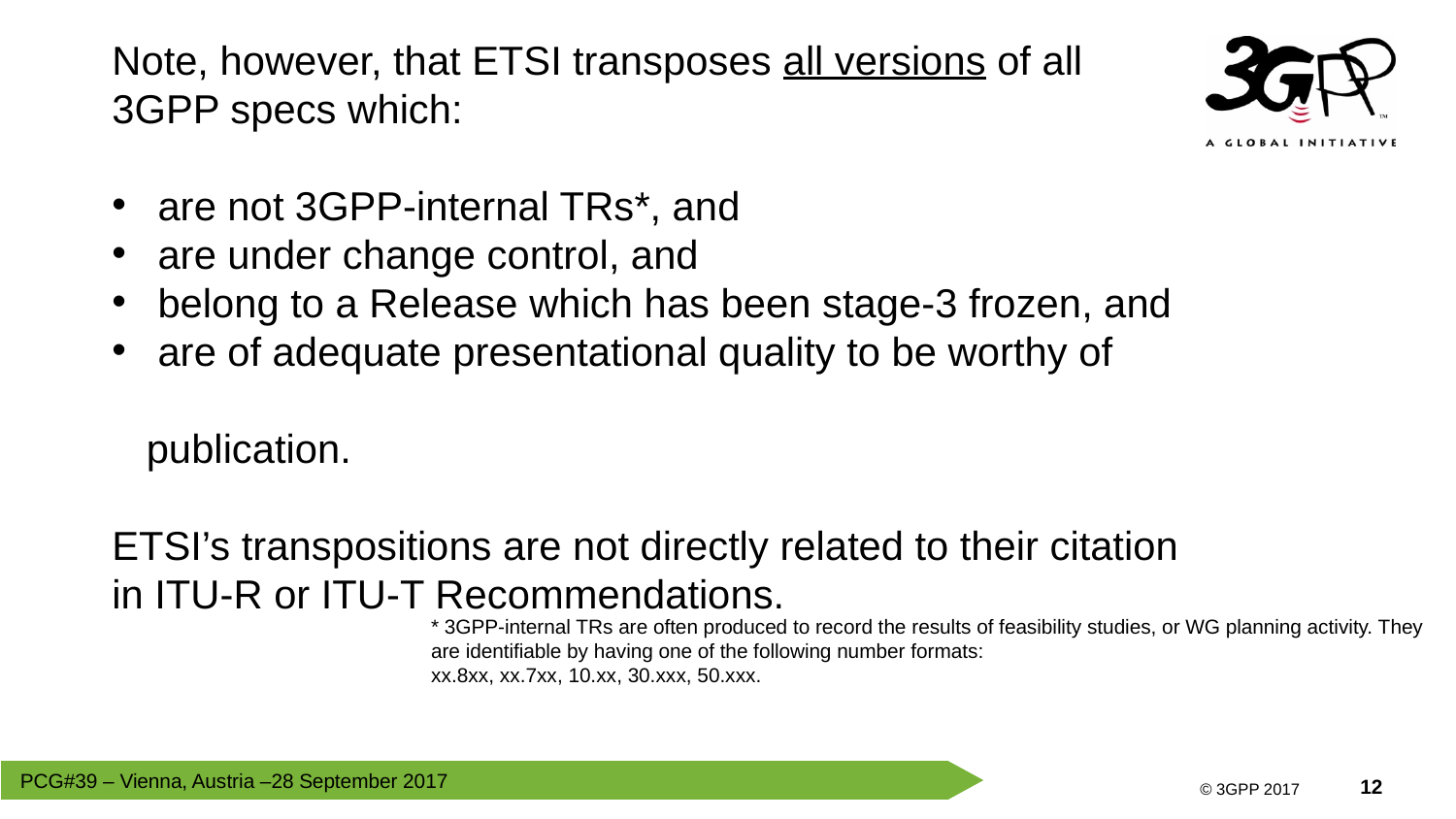

Note, however, that ETSI transposes all versions of all 3GPP specs which:
 are not 3GPP-internal TRs*, and
 are under change control, and
 belong to a Release which has been stage-3 frozen, and
 are of adequate presentational quality to be worthy of 						          publication.

ETSI’s transpositions are not directly related to their citation in ITU-R or ITU-T Recommendations.
* 3GPP-internal TRs are often produced to record the results of feasibility studies, or WG planning activity. They are identifiable by having one of the following number formats:
xx.8xx, xx.7xx, 10.xx, 30.xxx, 50.xxx.